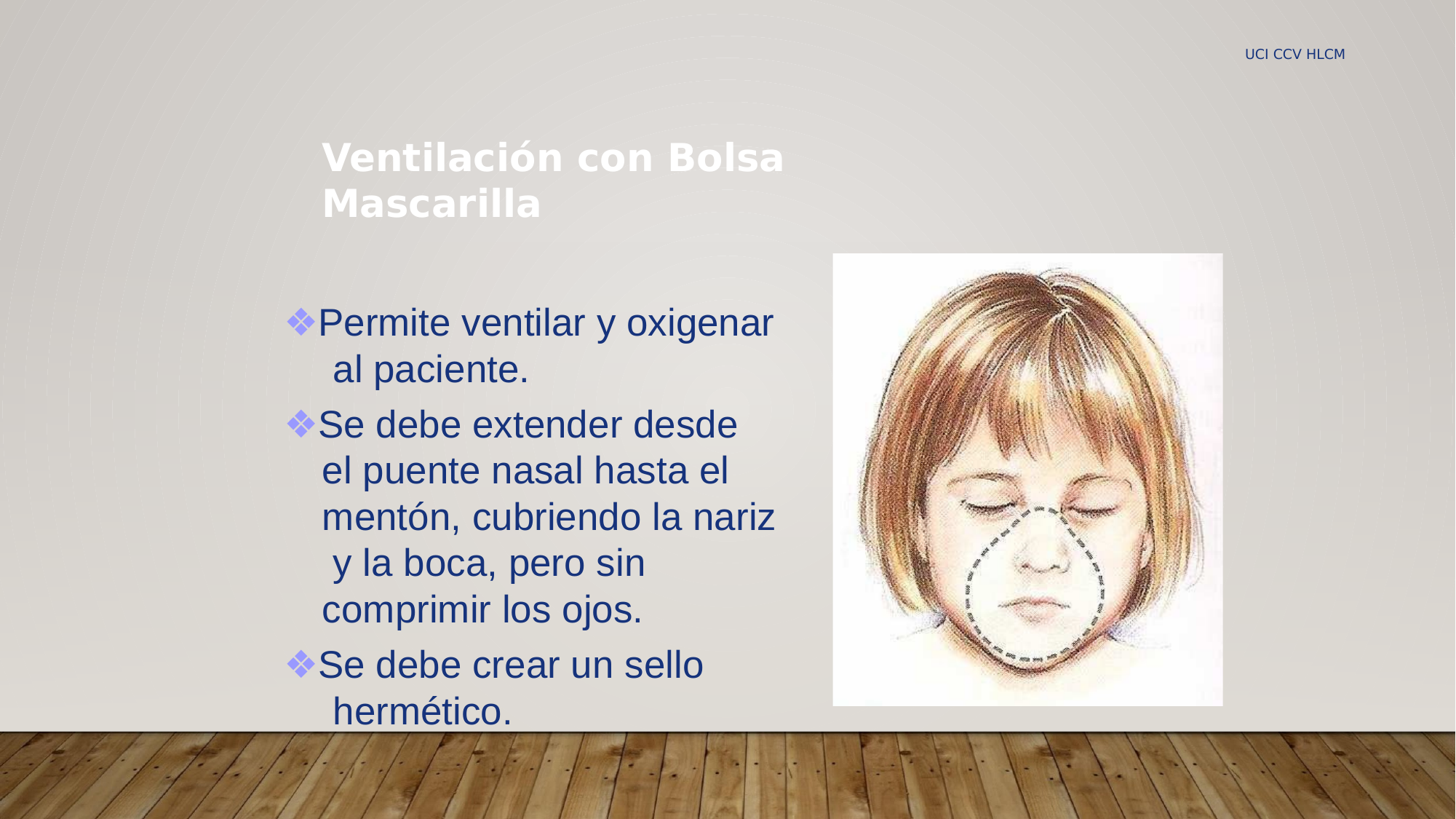

UCI CCV HLCM
Ventilación con Bolsa Mascarilla

❖Permite ventilar y oxigenar  al paciente.
❖Se debe extender desde  el puente nasal hasta el  mentón, cubriendo la nariz  y la boca, pero sin  comprimir los ojos.
❖Se debe crear un sello  hermético.